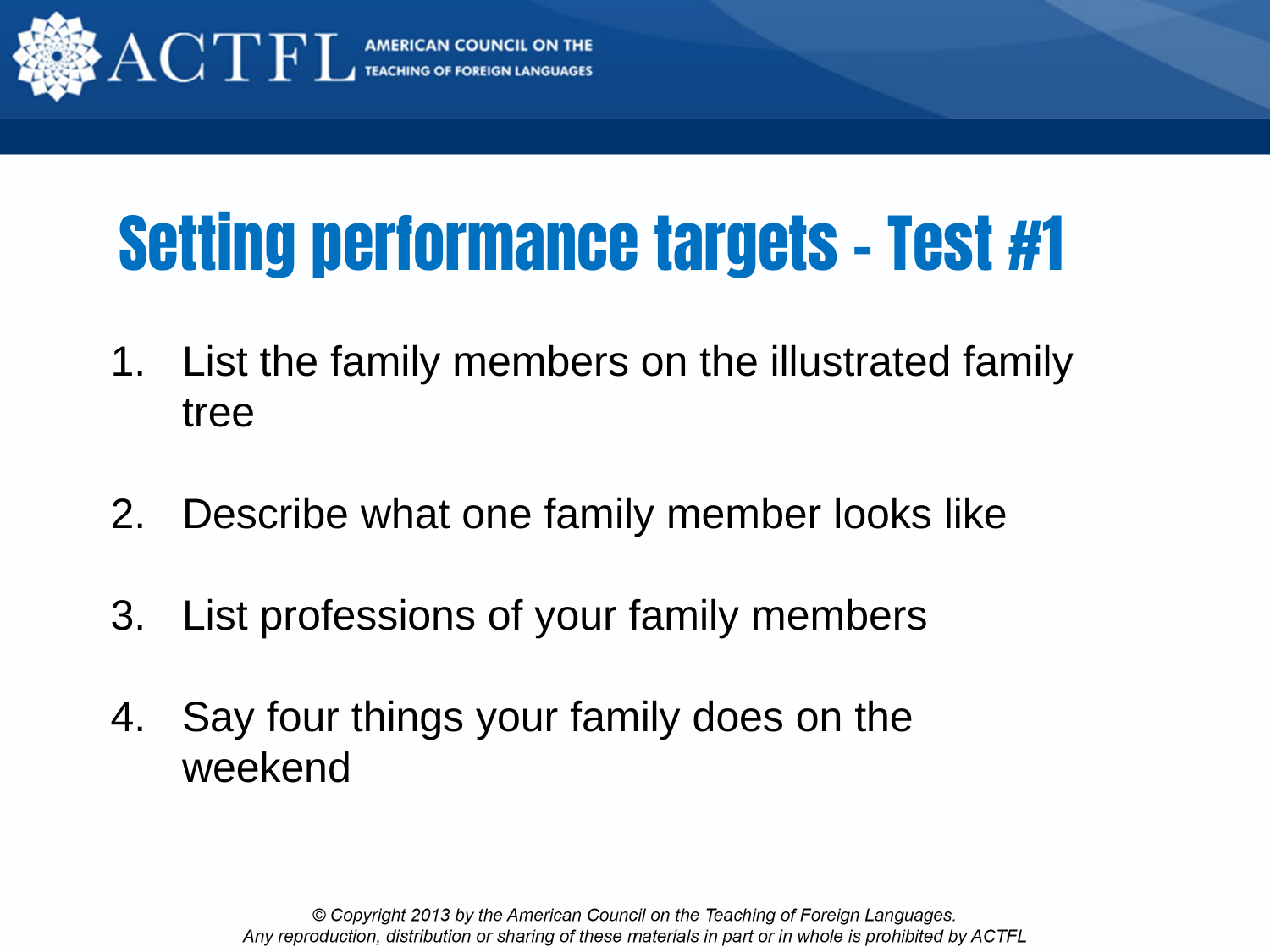

Setting performance targets – Test #1
List the family members on the illustrated family tree

Describe what one family member looks like

List professions of your family members

Say four things your family does on the weekend

5